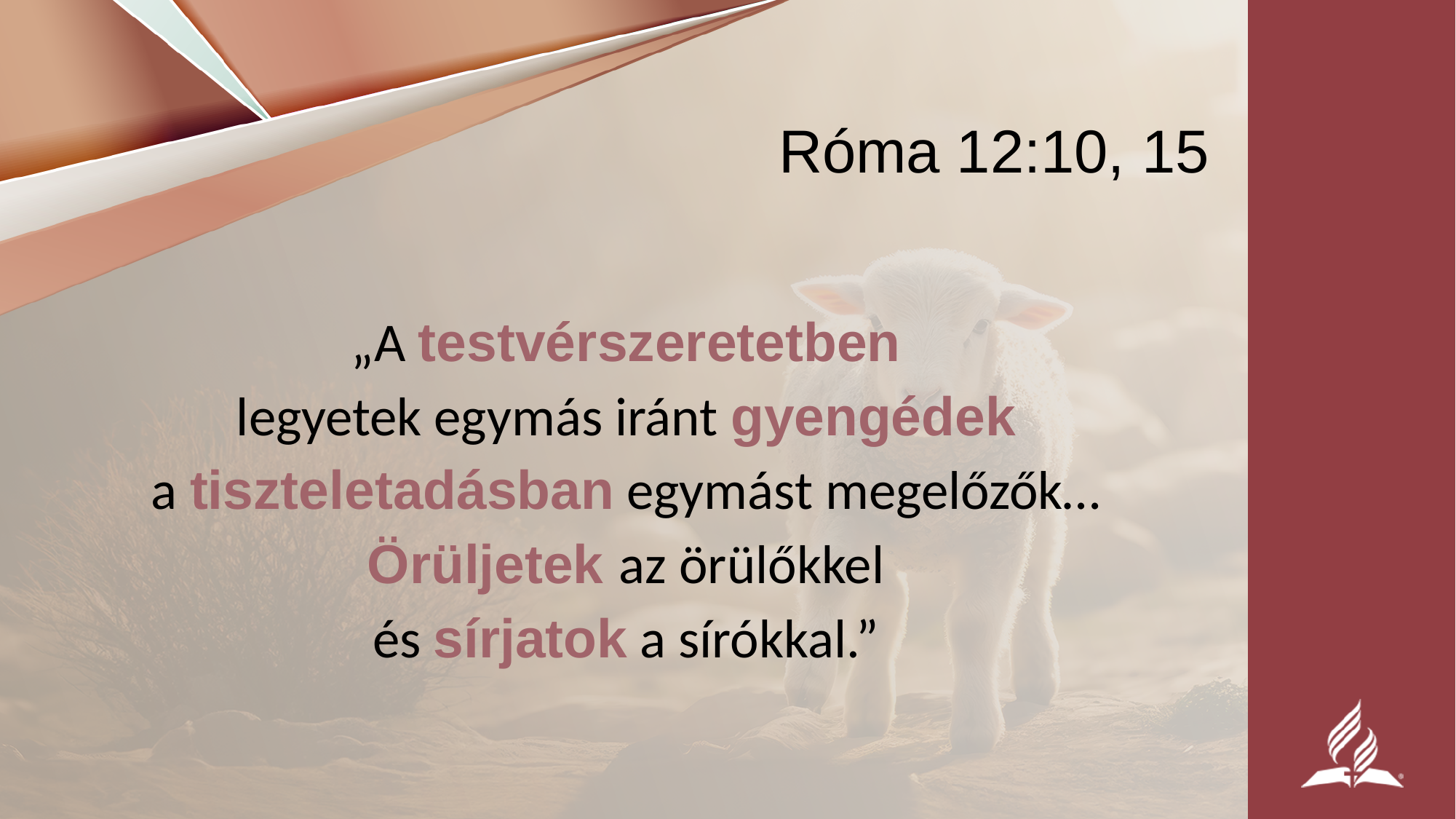

# Róma 12:10, 15
„A testvérszeretetben
legyetek egymás iránt gyengédek
a tiszteletadásban egymást megelőzők…
Örüljetek az örülőkkel
és sírjatok a sírókkal.”